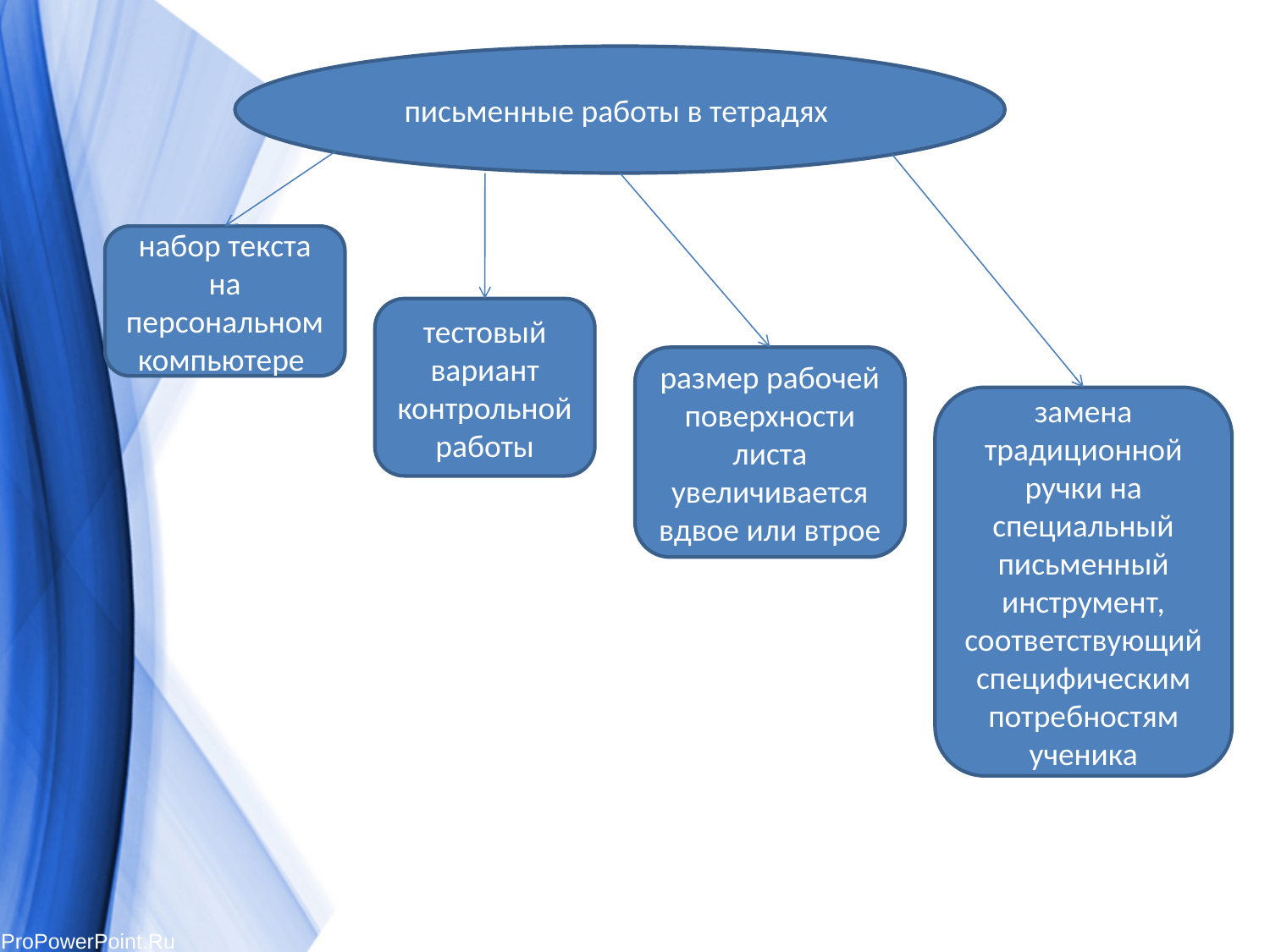

письменные работы в тетрадях
набор текста на персональном компьютере
тестовый вариант контрольной работы
размер рабочей поверхности листа увеличивается вдвое или втрое
замена традиционной ручки на специальный письменный инструмент, соответствующий специфическим потребностям ученика